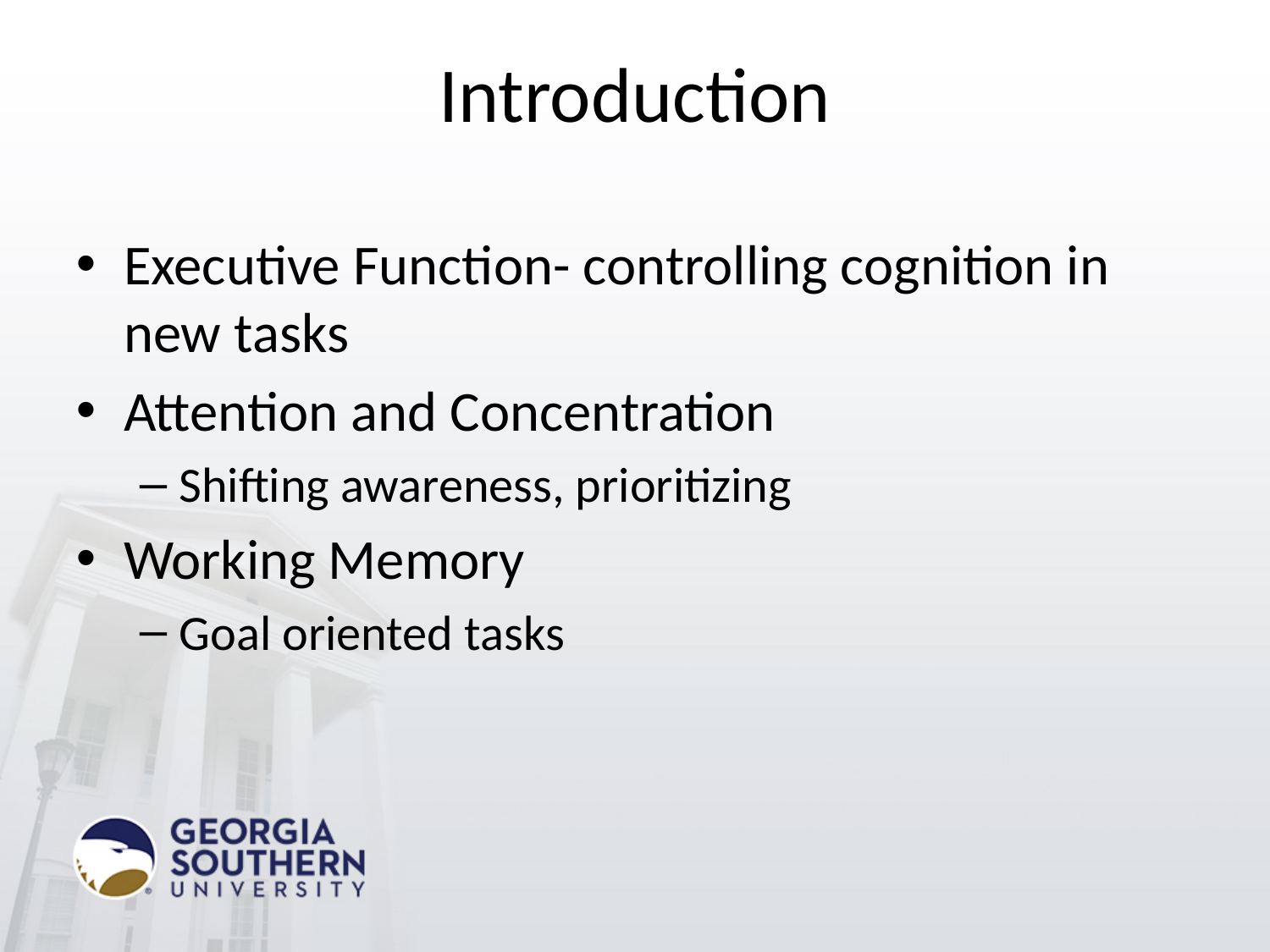

# Introduction
Executive Function- controlling cognition in new tasks
Attention and Concentration
Shifting awareness, prioritizing
Working Memory
Goal oriented tasks